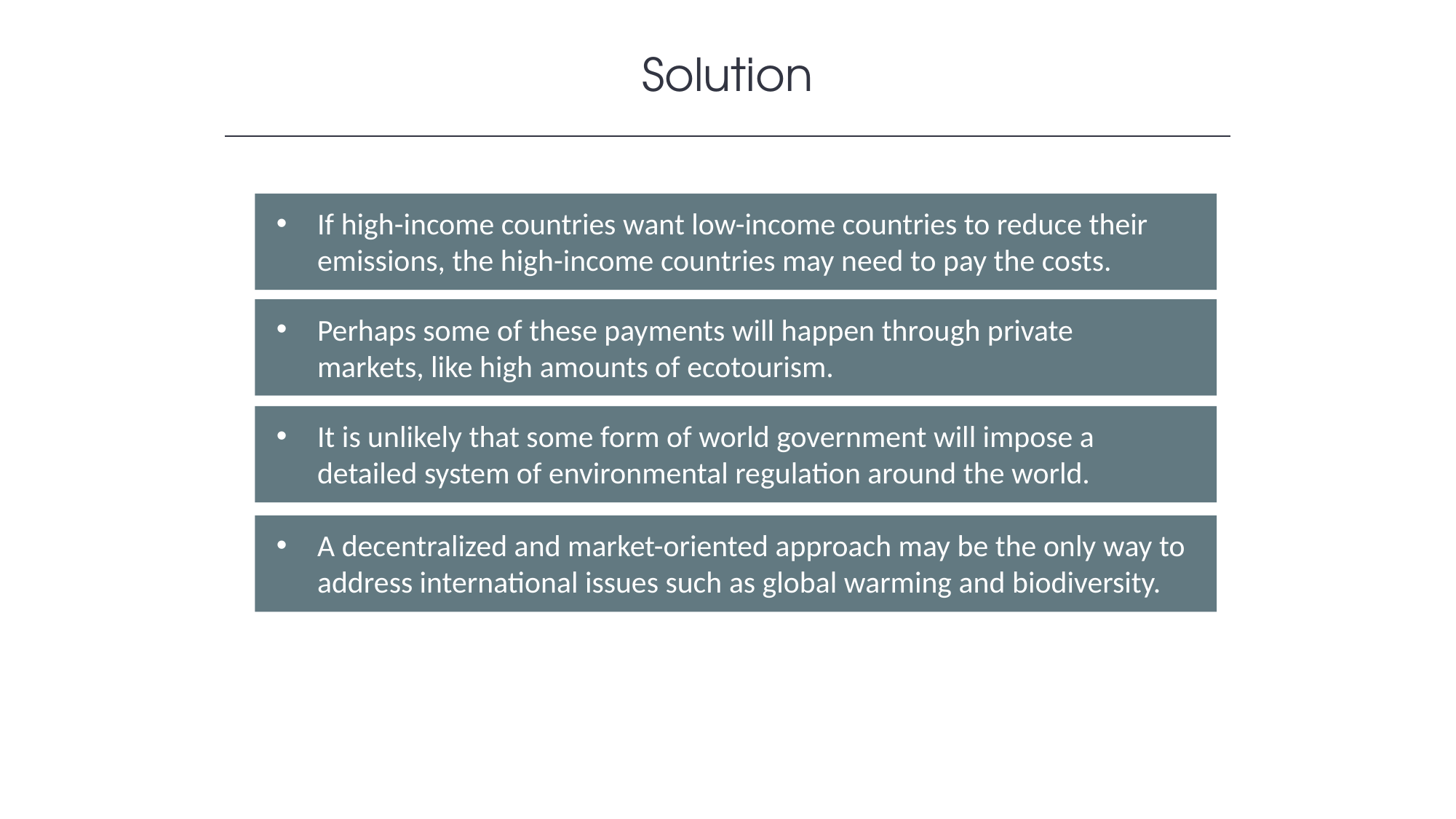

Solution

If high-income countries want low-income countries to reduce their emissions, the high-income countries may need to pay the costs.

Perhaps some of these payments will happen through private markets, like high amounts of ecotourism.

It is unlikely that some form of world government will impose a detailed system of environmental regulation around the world.

A decentralized and market-oriented approach may be the only way to address international issues such as global warming and biodiversity.